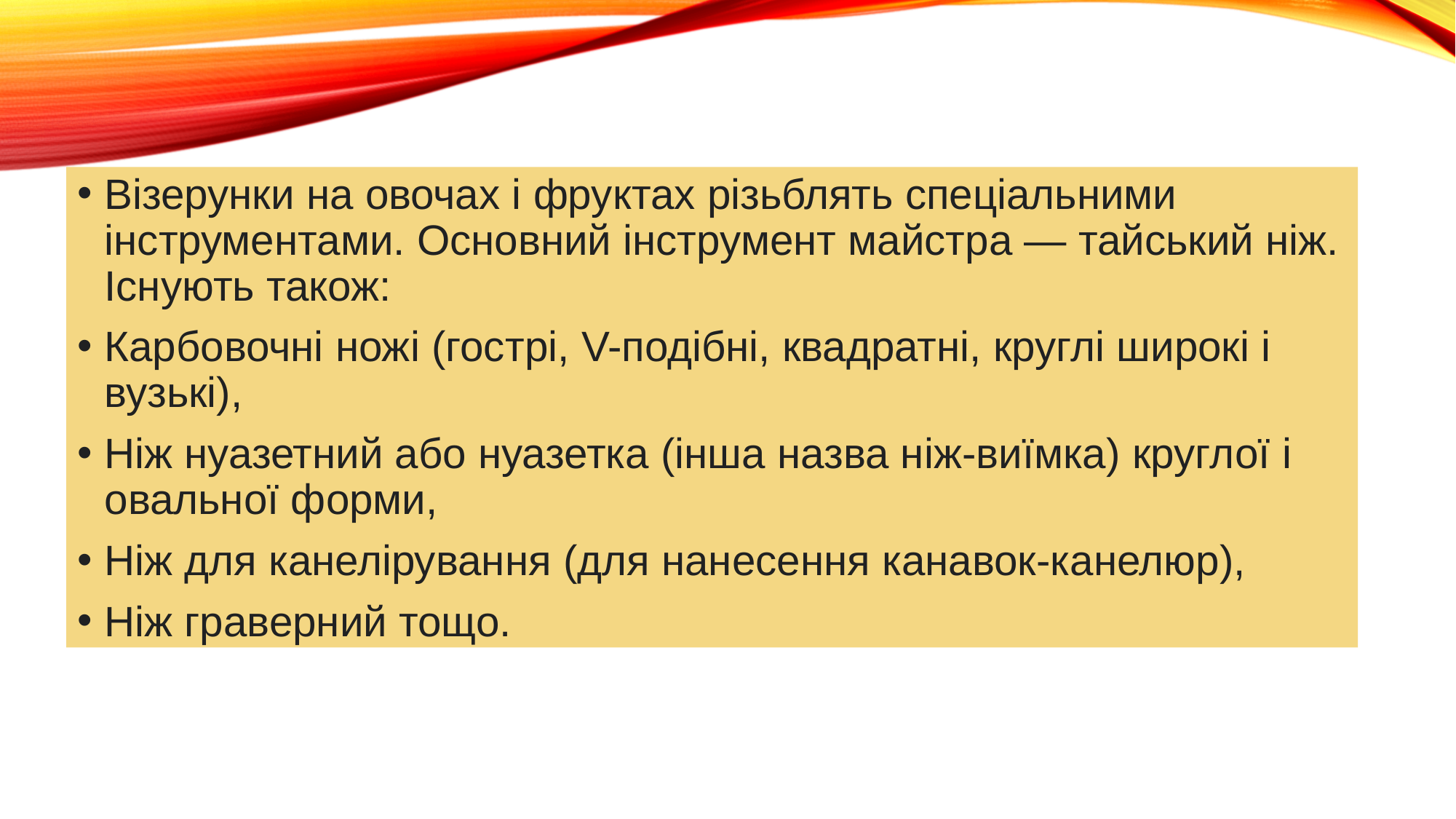

Візерунки на овочах і фруктах різьблять спеціальними інструментами. Основний інструмент майстра — тайський ніж. Існують також:
Карбовочні ножі (гострі, V-подібні, квадратні, круглі широкі і вузькі),
Ніж нуазетний або нуазетка (інша назва ніж-виїмка) круглої і овальної форми,
Ніж для канелірування (для нанесення канавок-канелюр),
Ніж граверний тощо.